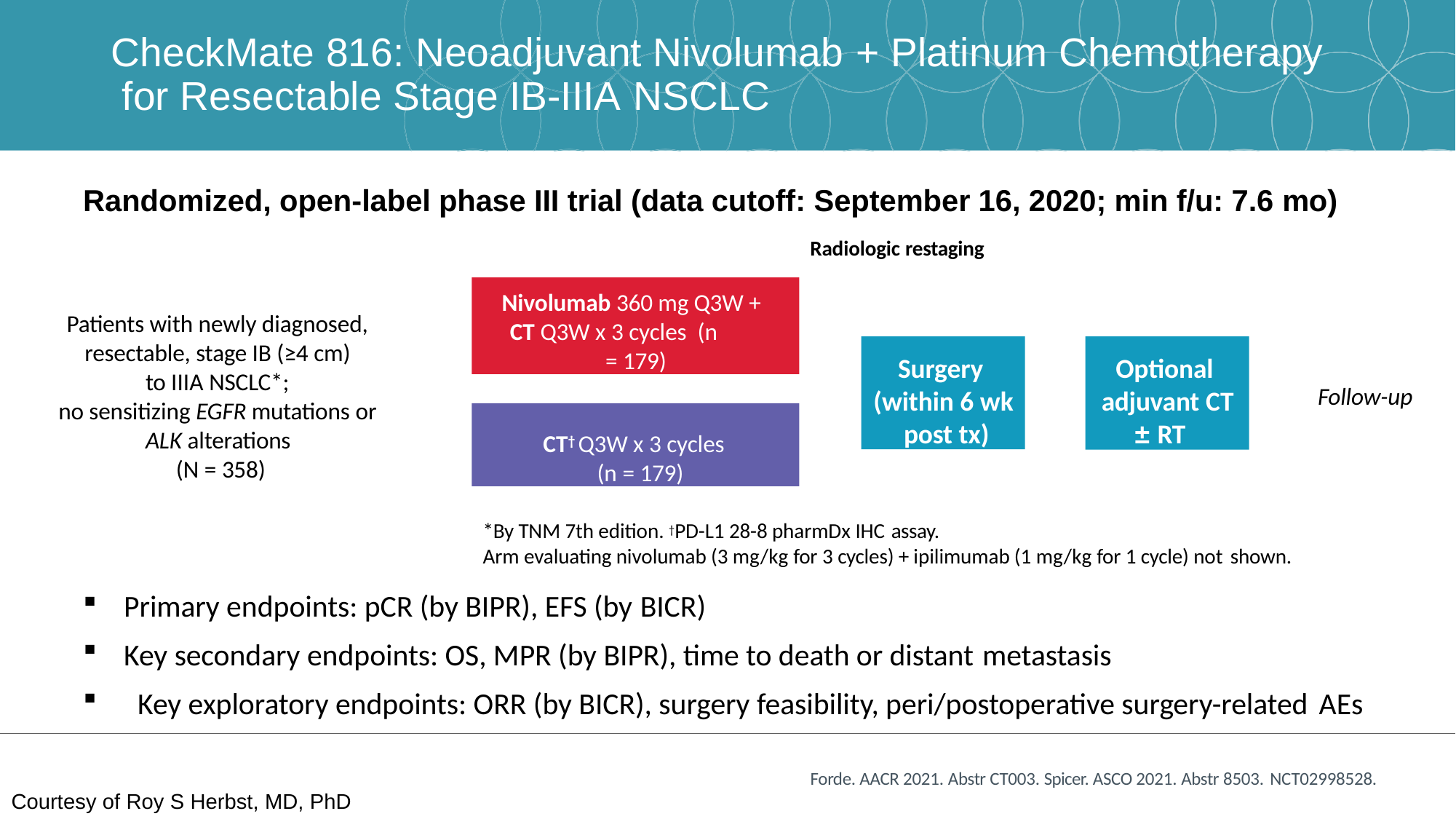

# CheckMate 816: Neoadjuvant Nivolumab + Platinum Chemotherapy  for Resectable Stage IB-IIIA NSCLC
Randomized, open-label phase III trial (data cutoff: September 16, 2020; min f/u: 7.6 mo)
Radiologic restaging
Nivolumab 360 mg Q3W +
CT Q3W x 3 cycles  (n = 179)
Patients with newly diagnosed,
resectable, stage IB (≥4 cm)
to IIIA NSCLC*;
no sensitizing EGFR mutations or
ALK alterations  (N = 358)
Surgery  (within 6 wk  post tx)
Optional  adjuvant CT
± RT
Follow-up

CT† Q3W x 3 cycles  (n = 179)
*By TNM 7th edition. †PD-L1 28-8 pharmDx IHC assay.
Arm evaluating nivolumab (3 mg/kg for 3 cycles) + ipilimumab (1 mg/kg for 1 cycle) not shown.
Primary endpoints: pCR (by BIPR), EFS (by BICR)
Key secondary endpoints: OS, MPR (by BIPR), time to death or distant metastasis
Key exploratory endpoints: ORR (by BICR), surgery feasibility, peri/postoperative surgery-related AEs

Forde. AACR 2021. Abstr CT003. Spicer. ASCO 2021. Abstr 8503. NCT02998528.

Courtesy of Roy S Herbst, MD, PhD